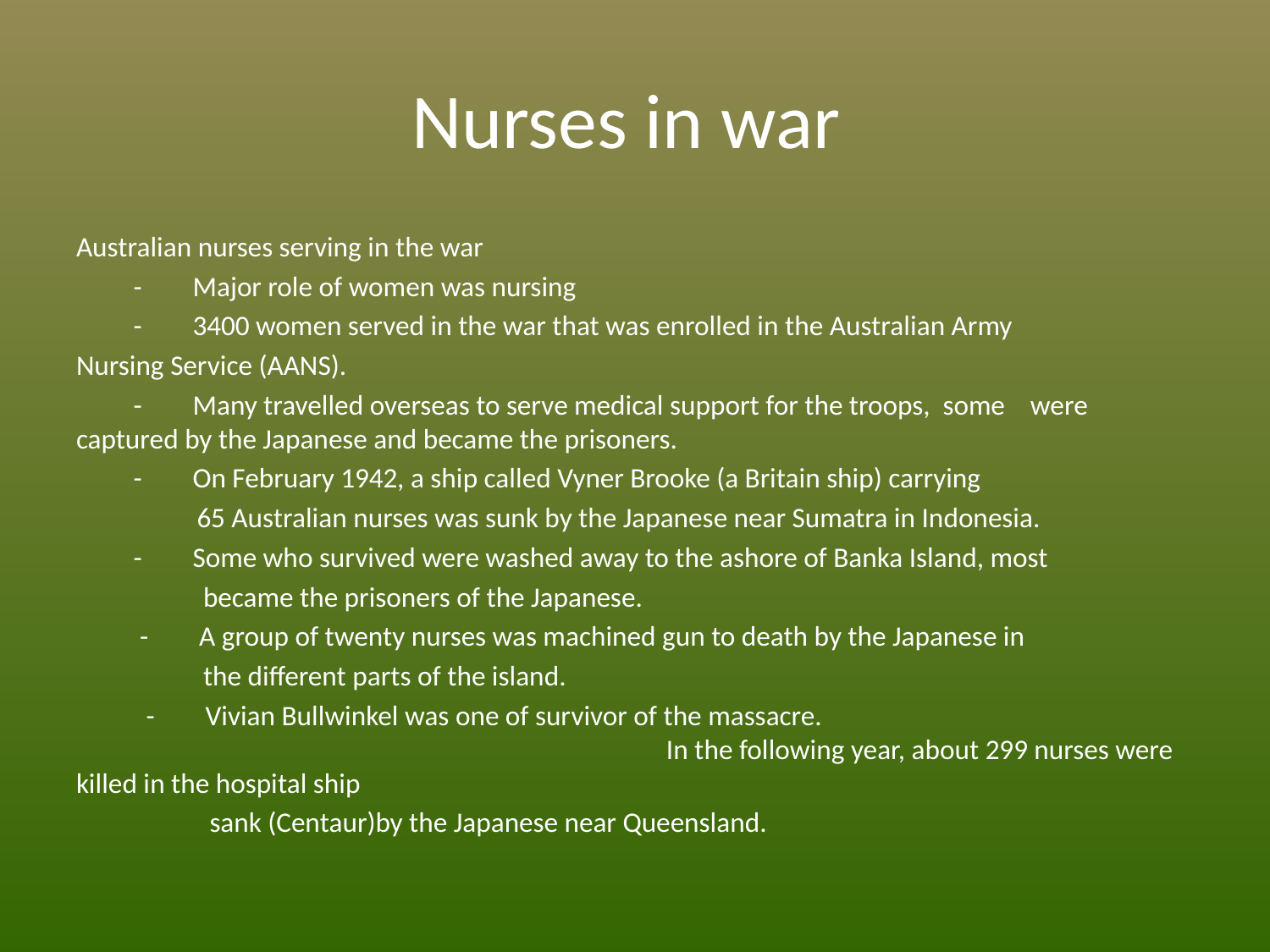

# Nurses in war
Australian nurses serving in the war
         -        Major role of women was nursing
         -        3400 women served in the war that was enrolled in the Australian Army
Nursing Service (AANS).
         -        Many travelled overseas to serve medical support for the troops,  some    were captured by the Japanese and became the prisoners.
         -        On February 1942, a ship called Vyner Brooke (a Britain ship) carrying
                   65 Australian nurses was sunk by the Japanese near Sumatra in Indonesia.
         -        Some who survived were washed away to the ashore of Banka Island, most
                    became the prisoners of the Japanese.
          -        A group of twenty nurses was machined gun to death by the Japanese in
                    the different parts of the island.
           -        Vivian Bullwinkel was one of survivor of the massacre.                                                                                                                                                        In the following year, about 299 nurses were killed in the hospital ship
                     sank (Centaur)by the Japanese near Queensland.